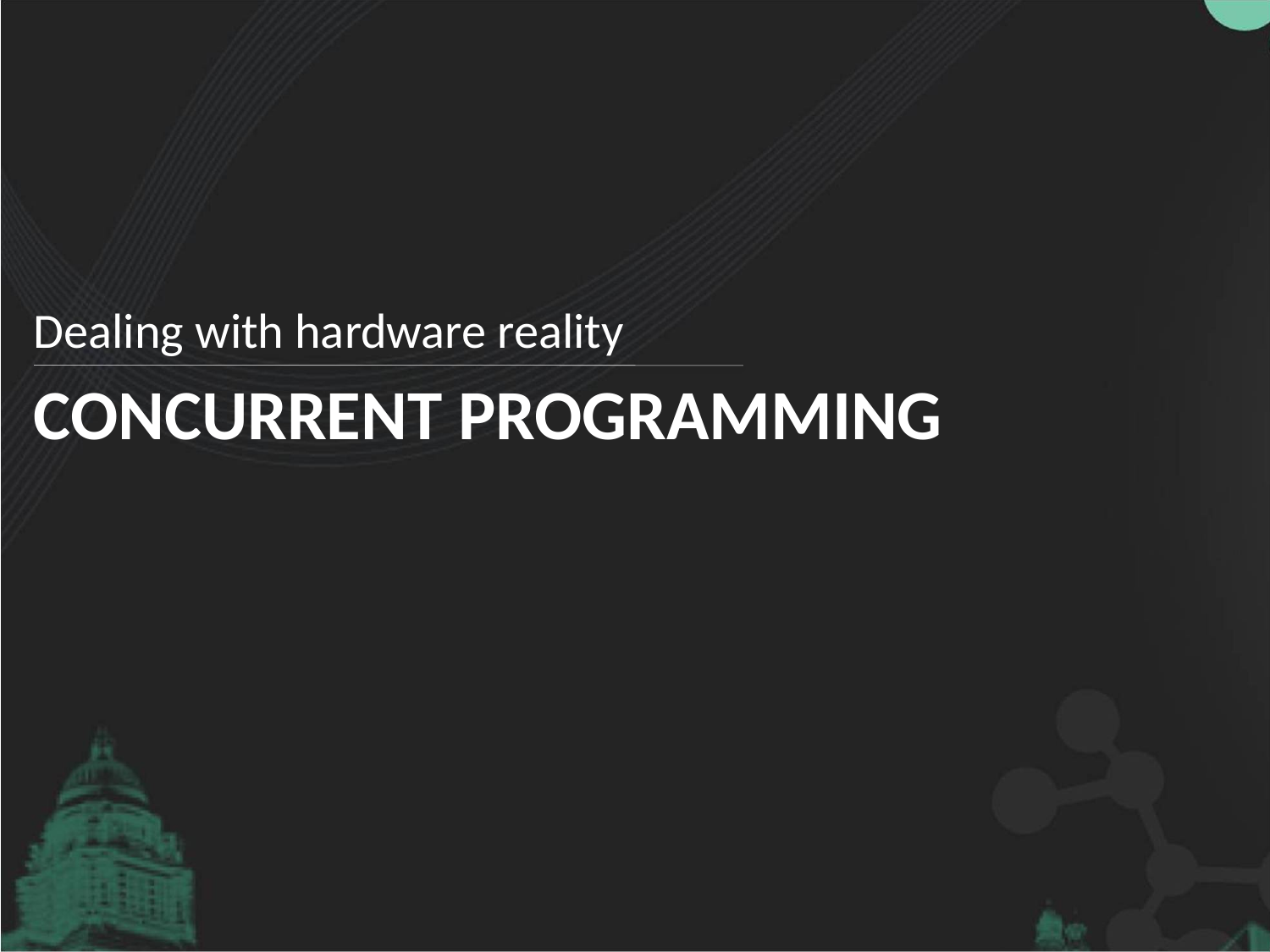

Dealing with hardware reality
# CONCURRENT Programming